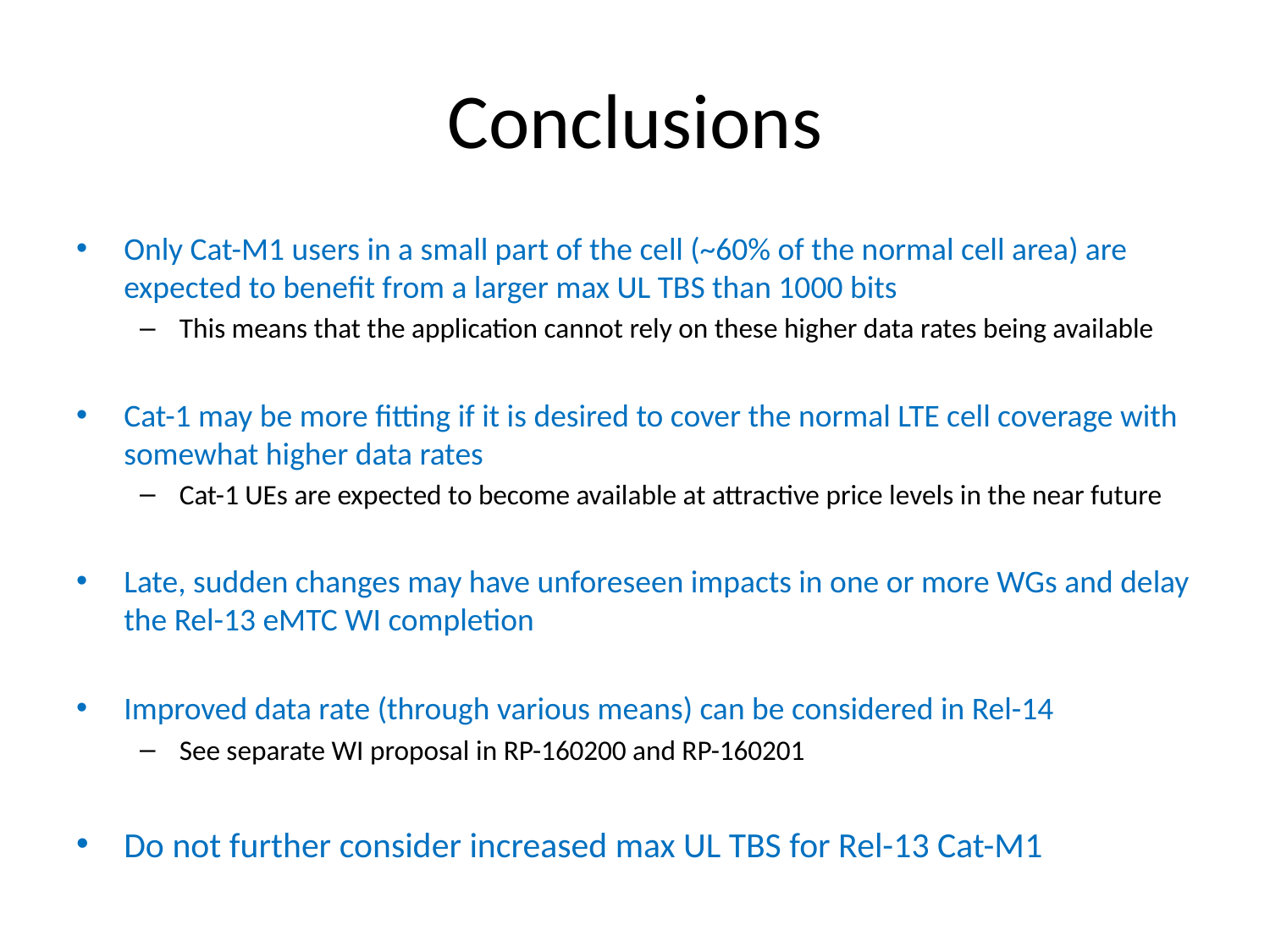

# Conclusions
Only Cat-M1 users in a small part of the cell (~60% of the normal cell area) are expected to benefit from a larger max UL TBS than 1000 bits
This means that the application cannot rely on these higher data rates being available

Cat-1 may be more fitting if it is desired to cover the normal LTE cell coverage with somewhat higher data rates
Cat-1 UEs are expected to become available at attractive price levels in the near future

Late, sudden changes may have unforeseen impacts in one or more WGs and delay the Rel-13 eMTC WI completion

Improved data rate (through various means) can be considered in Rel-14
See separate WI proposal in RP-160200 and RP-160201

Do not further consider increased max UL TBS for Rel-13 Cat-M1